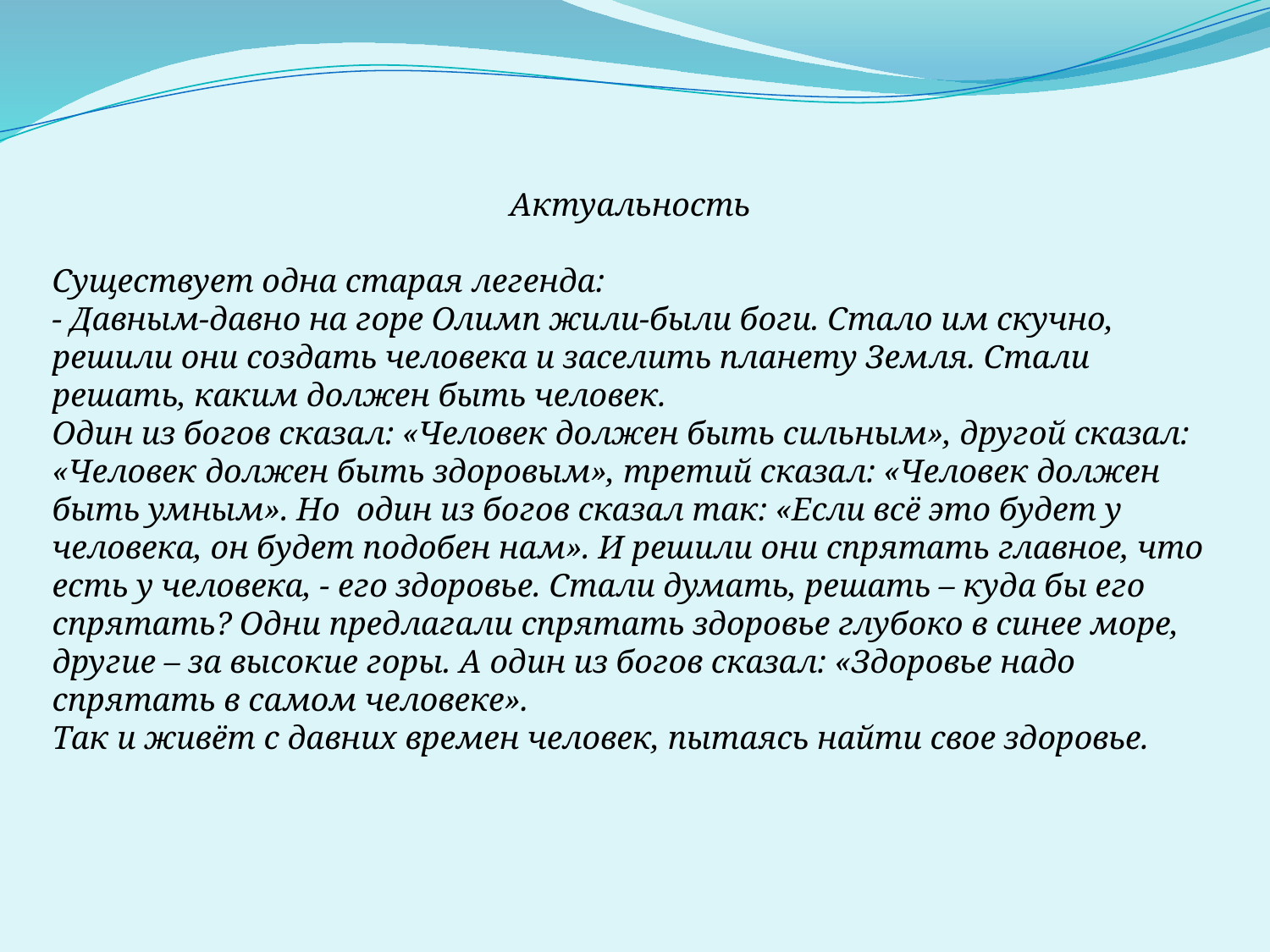

Актуальность

Существует одна старая легенда:
- Давным-давно на горе Олимп жили-были боги. Стало им скучно, решили они создать человека и заселить планету Земля. Стали решать, каким должен быть человек.
Один из богов сказал: «Человек должен быть сильным», другой сказал: «Человек должен быть здоровым», третий сказал: «Человек должен быть умным». Но  один из богов сказал так: «Если всё это будет у человека, он будет подобен нам». И решили они спрятать главное, что есть у человека, - его здоровье. Стали думать, решать – куда бы его спрятать? Одни предлагали спрятать здоровье глубоко в синее море, другие – за высокие горы. А один из богов сказал: «Здоровье надо спрятать в самом человеке».
Так и живёт с давних времен человек, пытаясь найти свое здоровье.